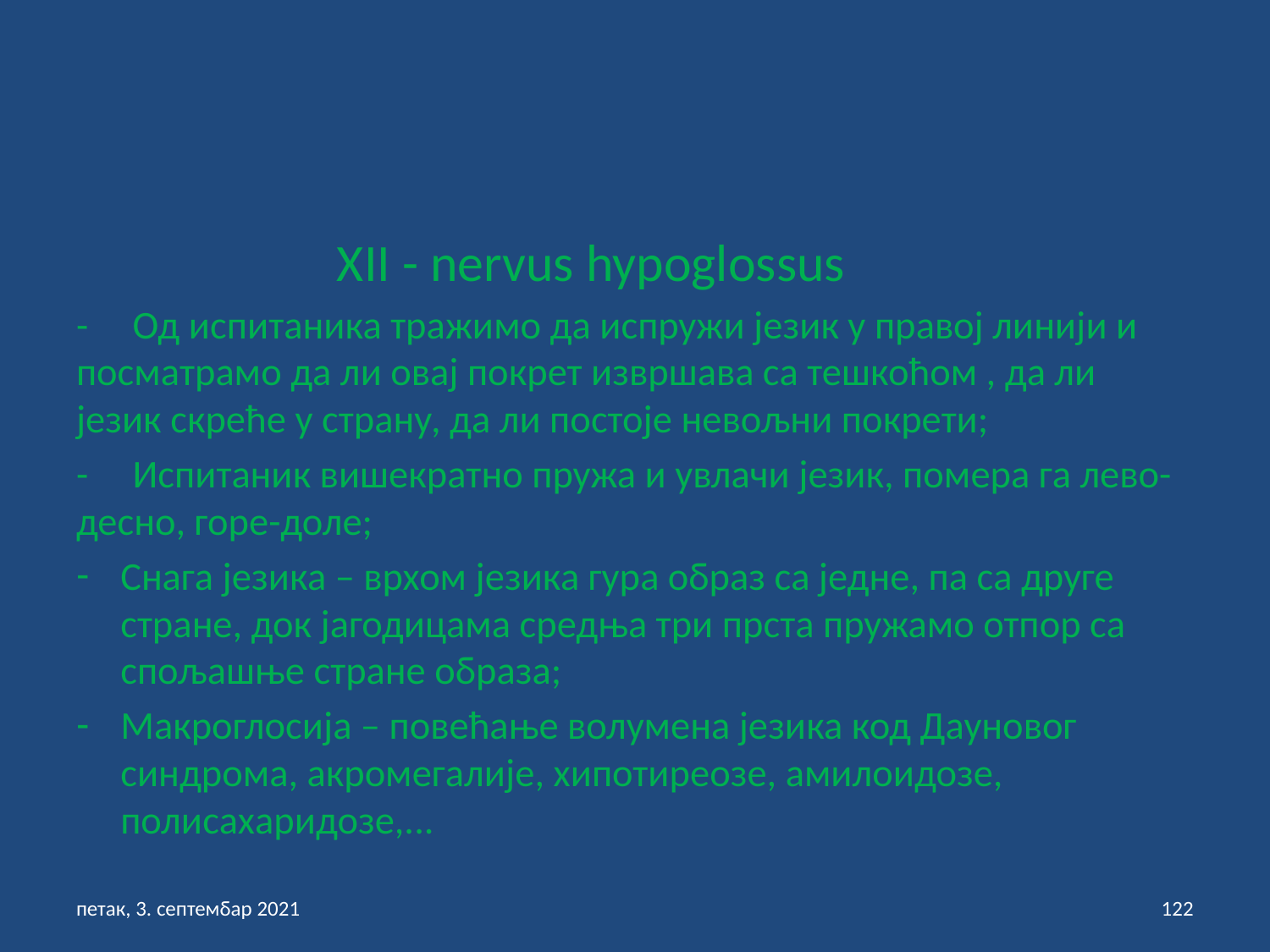

XII - nervus hypoglossus
-     Од испитаника тражимо да испружи језик у правој линији и посматрамо да ли овај покрет извршава са тешкоћом , да ли  језик скреће у страну, да ли постоје невољни покрети;
-     Испитаник вишекратно пружа и увлачи језик, помера га лево-десно, горе-доле;
Снага језика – врхом језика гура образ са једне, па са друге стране, док јагодицама средња три прста пружамо отпор са спољашње стране образа;
Макроглосија – повећање волумена језика код Дауновог синдрома, акромегалије, хипотиреозе, амилоидозе, полисахаридозе,...
петак, 3. септембар 2021
122